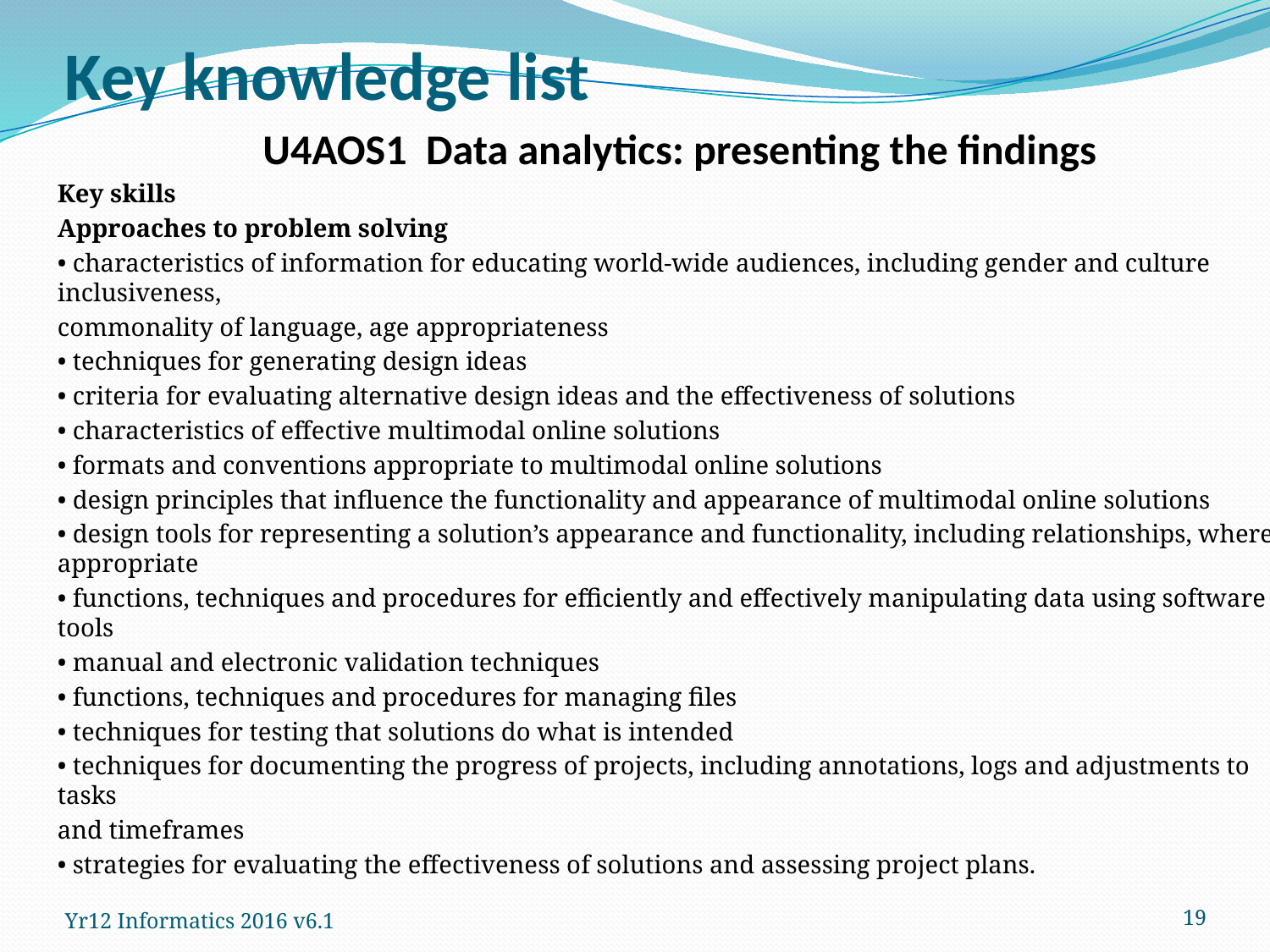

# Key knowledge list
U4AOS1  Data analytics: presenting the findings
Key skills
Approaches to problem solving
• characteristics of information for educating world-wide audiences, including gender and culture inclusiveness,
commonality of language, age appropriateness
• techniques for generating design ideas
• criteria for evaluating alternative design ideas and the effectiveness of solutions
• characteristics of effective multimodal online solutions
• formats and conventions appropriate to multimodal online solutions
• design principles that influence the functionality and appearance of multimodal online solutions
• design tools for representing a solution’s appearance and functionality, including relationships, where appropriate
• functions, techniques and procedures for efficiently and effectively manipulating data using software tools
• manual and electronic validation techniques
• functions, techniques and procedures for managing files
• techniques for testing that solutions do what is intended
• techniques for documenting the progress of projects, including annotations, logs and adjustments to tasks
and timeframes
• strategies for evaluating the effectiveness of solutions and assessing project plans.
19
Yr12 Informatics 2016 v6.1